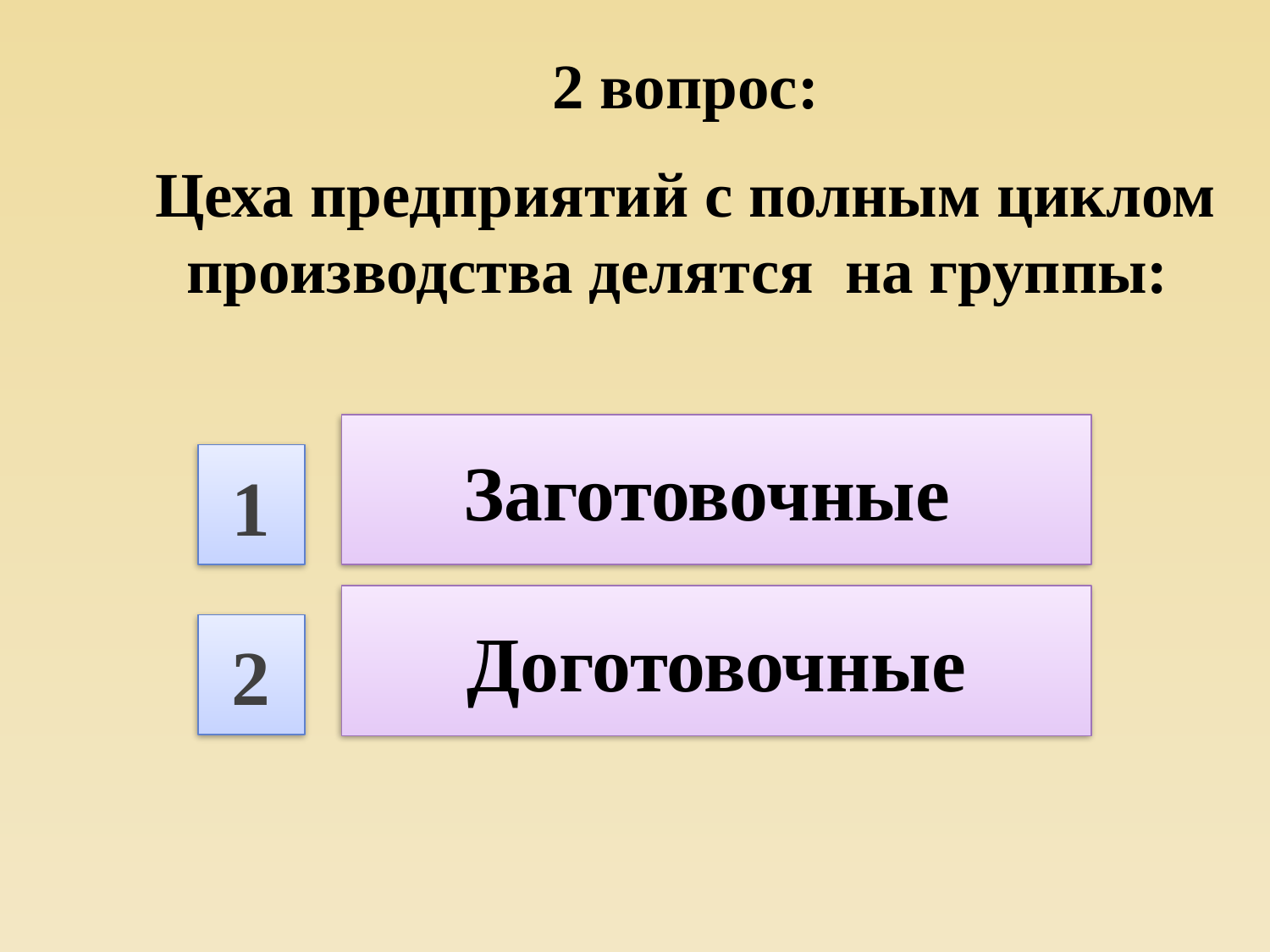

2 вопрос:
Цеха предприятий с полным циклом производства делятся  на группы:

Заготовочные
1
Доготовочные
2